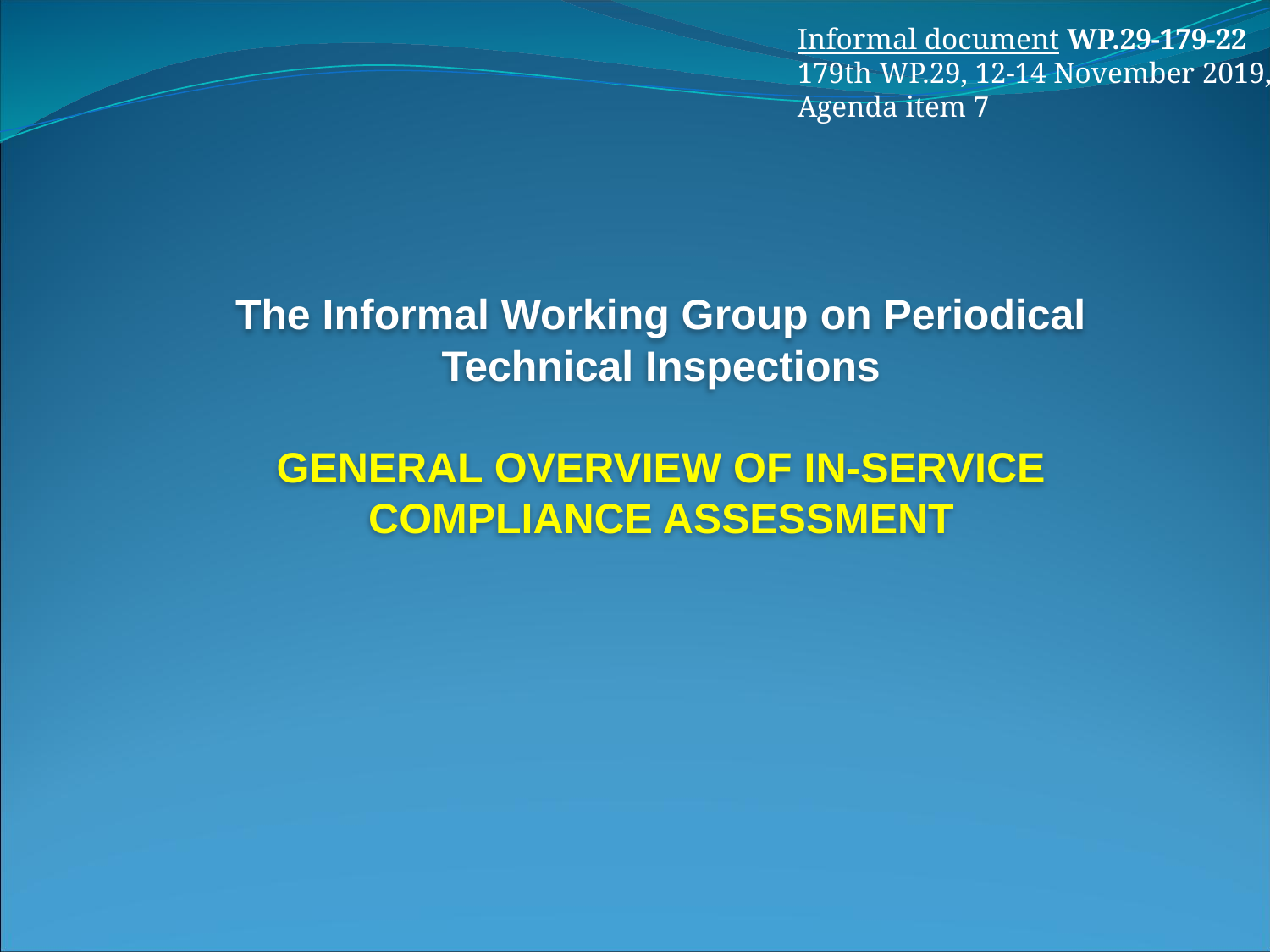

Informal document WP.29-179-22
179th WP.29, 12-14 November 2019,
Agenda item 7

The Informal Working Group on Periodical Technical Inspections

GENERAL OVERVIEW OF IN-SERVICE COMPLIANCE ASSESSMENT